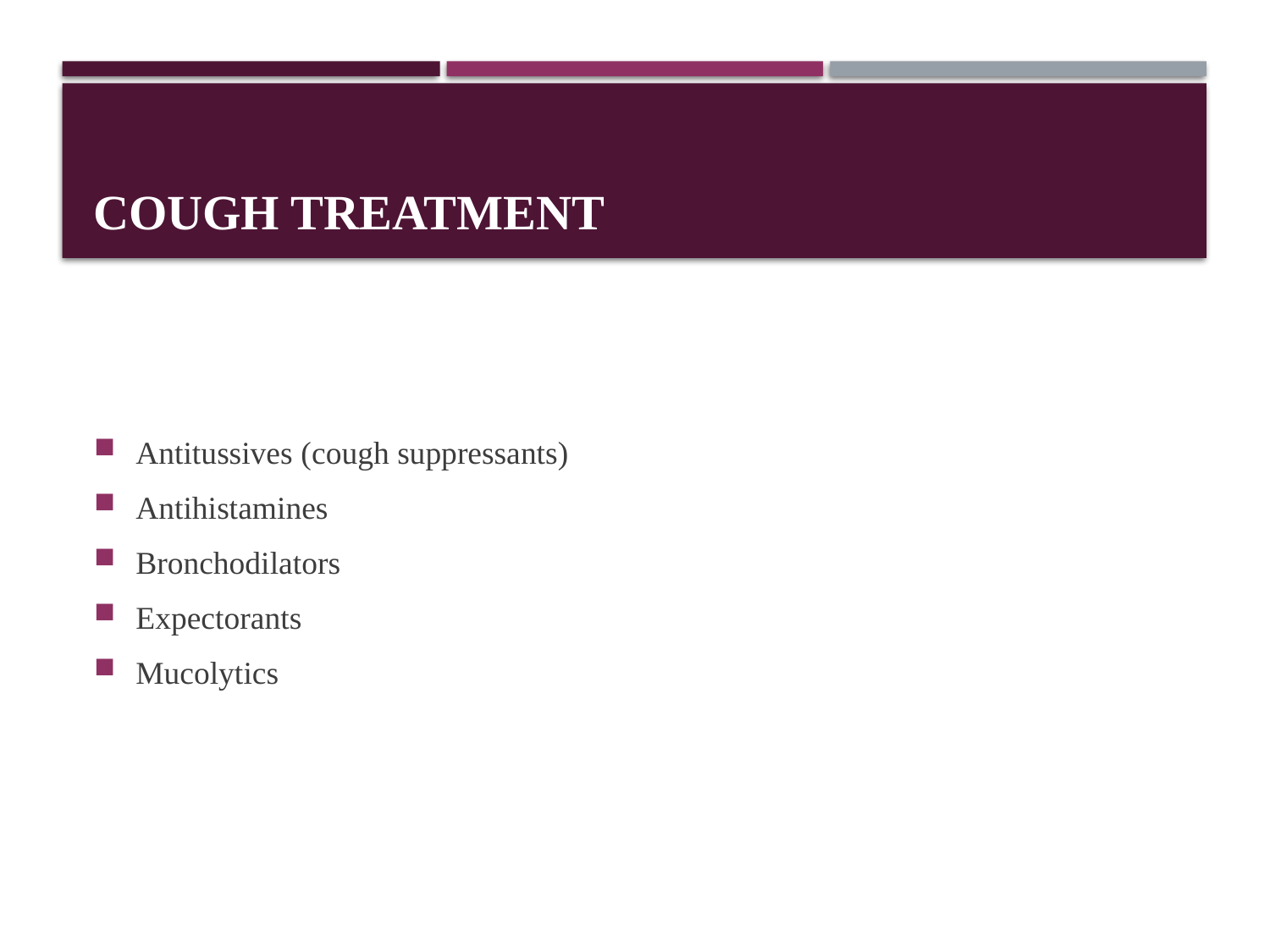

# Cough treatment
Antitussives (cough suppressants)
Antihistamines
Bronchodilators
Expectorants
Mucolytics